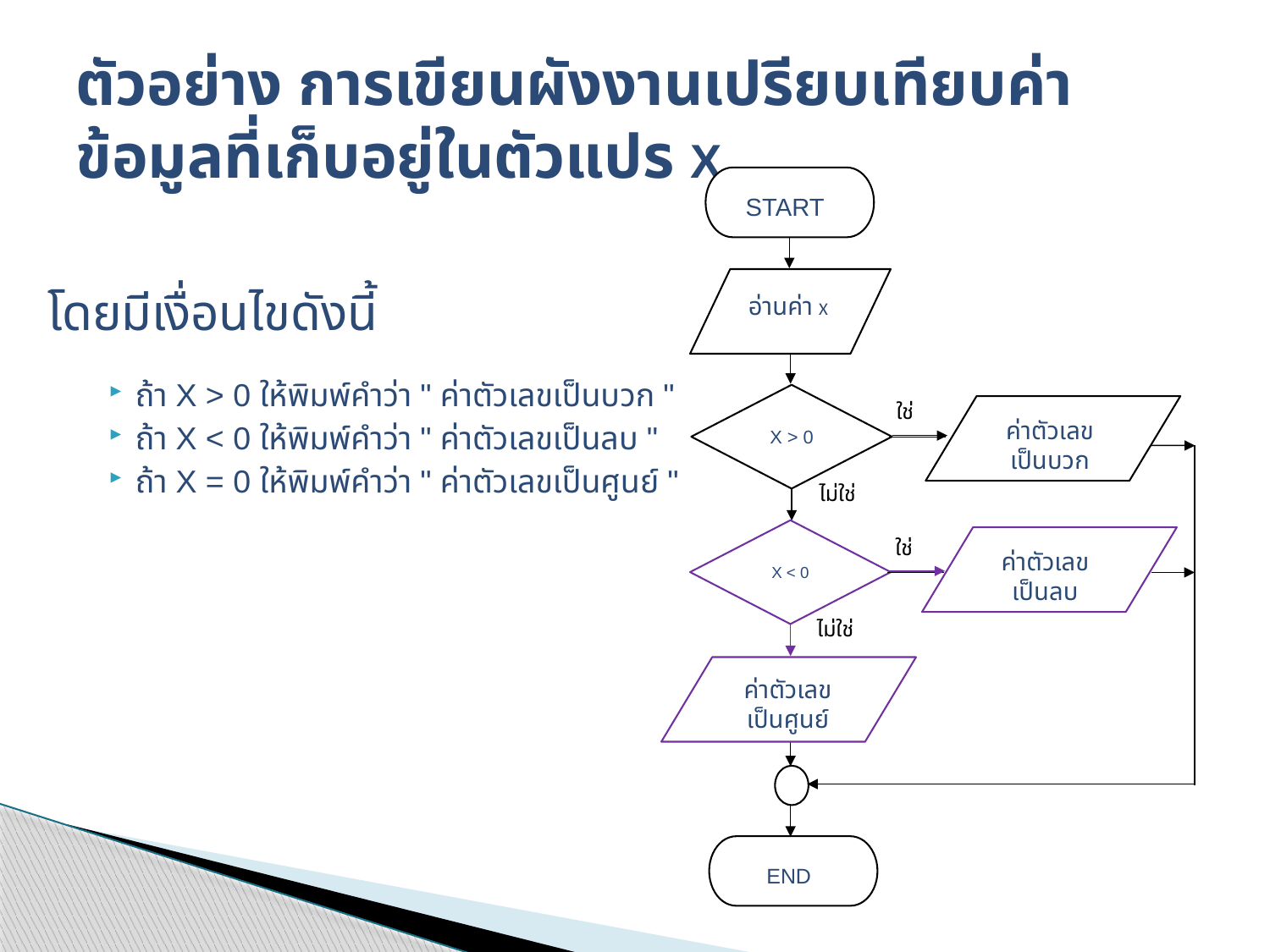

# ตัวอย่าง การเขียนผังงานเปรียบเทียบค่าข้อมูลที่เก็บอยู่ในตัวแปร X
START

อ่านค่า X
X > 0
ใช่
ไม่ใช่

ค่าตัวเลข
เป็นบวก
X < 0
ใช่
ไม่ใช่

ค่าตัวเลข
เป็นลบ

ค่าตัวเลข
เป็นศูนย์

END
โดยมีเงื่อนไขดังนี้
ถ้า X > 0 ให้พิมพ์คำว่า " ค่าตัวเลขเป็นบวก "
ถ้า X < 0 ให้พิมพ์คำว่า " ค่าตัวเลขเป็นลบ "
ถ้า X = 0 ให้พิมพ์คำว่า " ค่าตัวเลขเป็นศูนย์ "